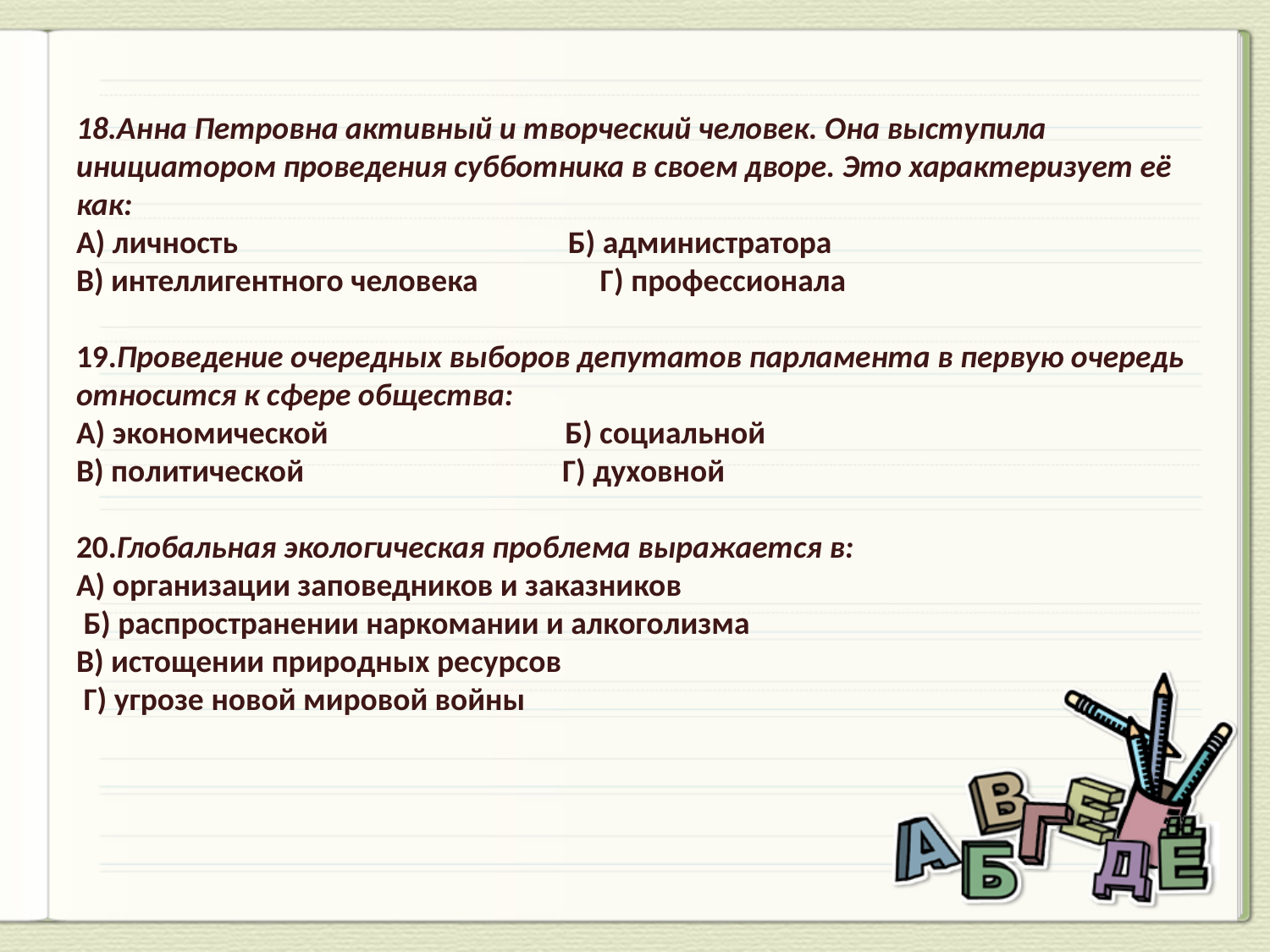

# 18.Анна Петровна активный и творческий человек. Она выступила инициатором проведения субботника в своем дворе. Это характеризует её как: А) личность                                              Б) администратора В) интеллигентного человека                 Г) профессионала   19.Проведение очередных выборов депутатов парламента в первую очередь относится к сфере общества: А) экономической                                 Б) социальной В) политической                                    Г) духовной   20.Глобальная экологическая проблема выражается в: А) организации заповедников и заказников Б) распространении наркомании и алкоголизма В) истощении природных ресурсов Г) угрозе новой мировой войны